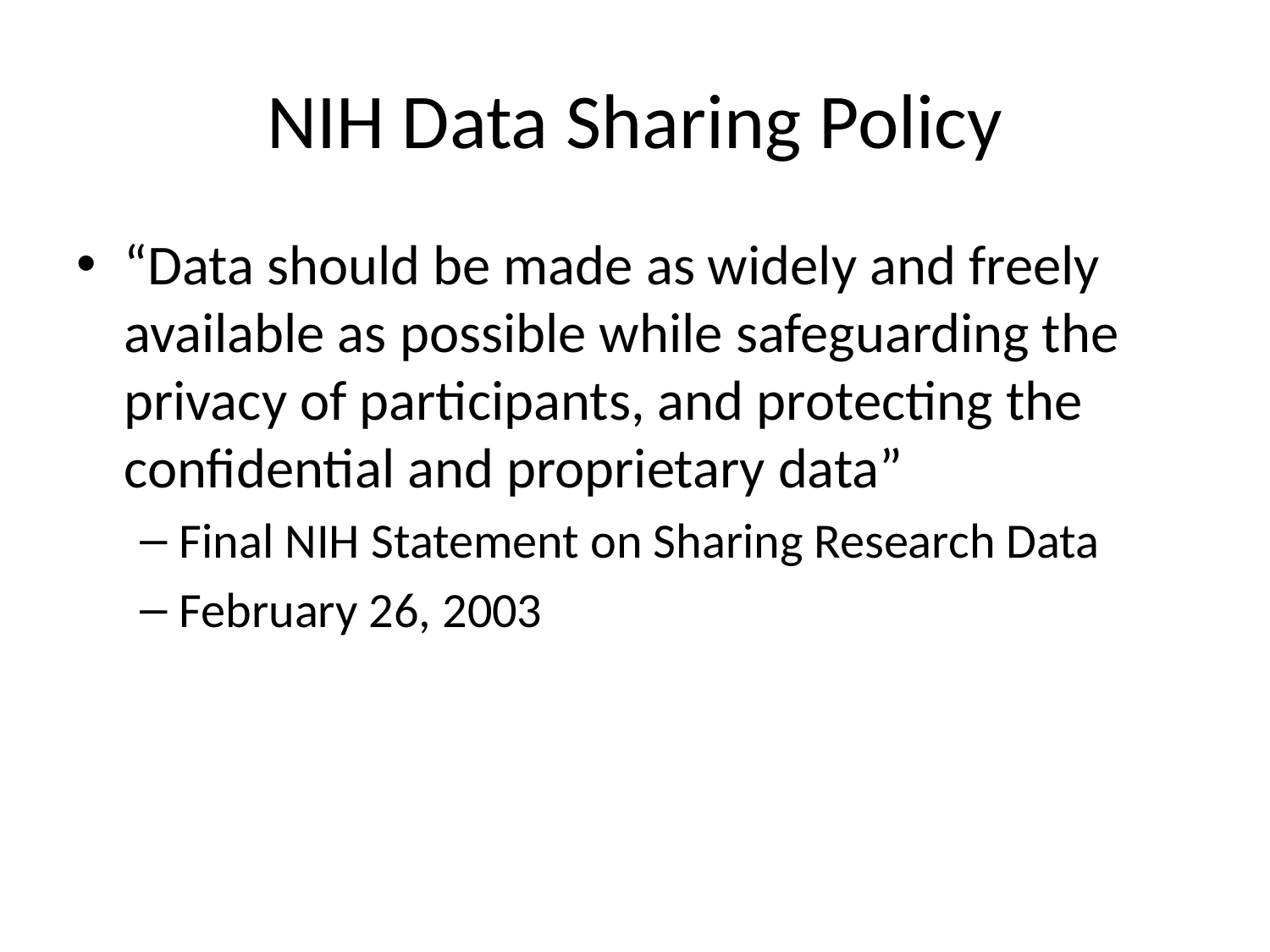

# NIH Data Sharing Policy
“Data should be made as widely and freely available as possible while safeguarding the privacy of participants, and protecting the confidential and proprietary data”
Final NIH Statement on Sharing Research Data
February 26, 2003